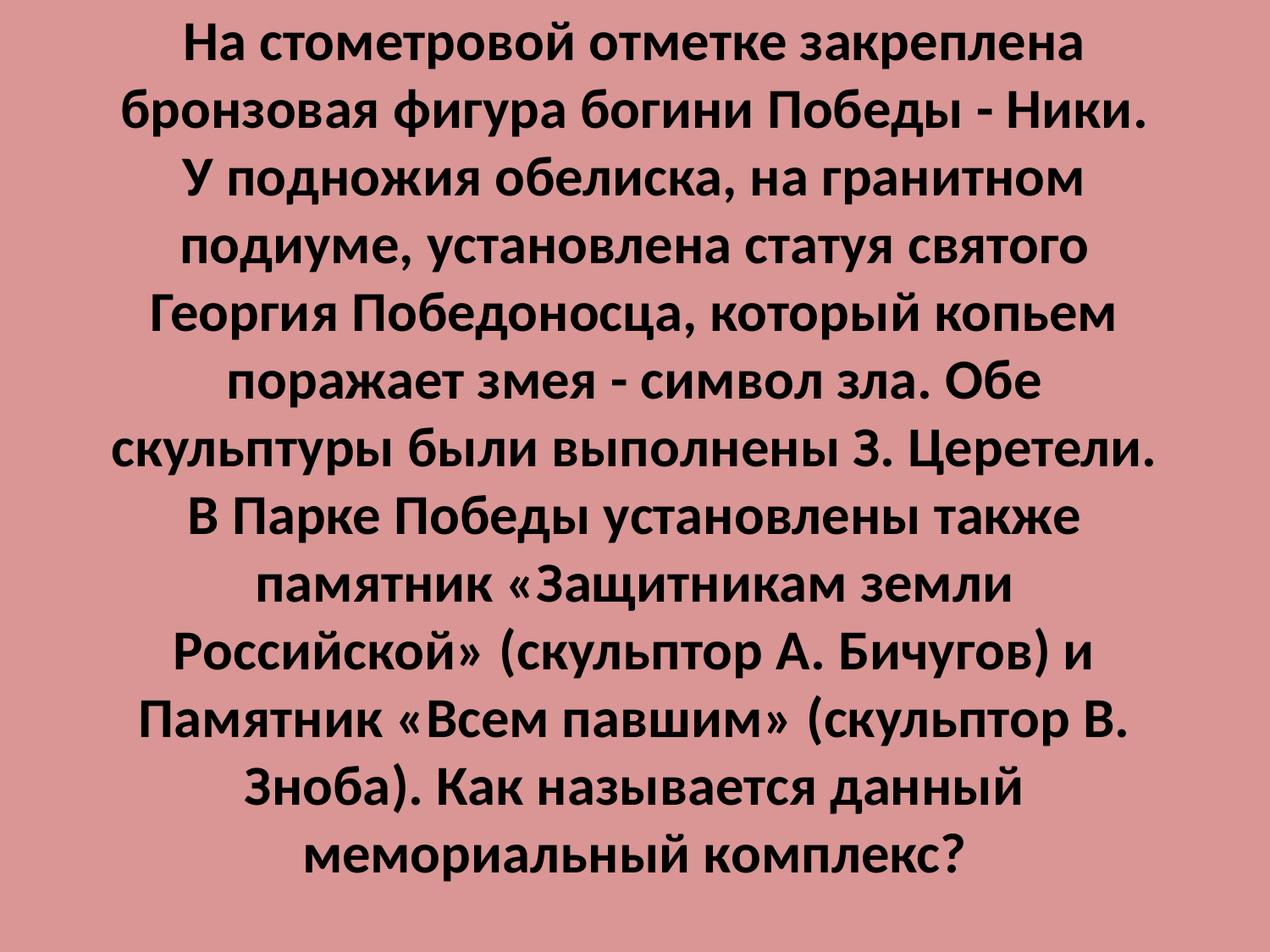

# На стометровой отметке закреплена бронзовая фигура богини Победы - Ники. У подножия обелиска, на гранитном подиуме, установлена статуя святого Георгия Победоносца, который копьем поражает змея - символ зла. Обе скульптуры были выполнены З. Церетели. В Парке Победы установлены также памятник «Защитникам земли Российской» (скульптор А. Бичугов) и Памятник «Всем павшим» (скульптор В. Зноба). Как называется данный мемориальный комплекс?